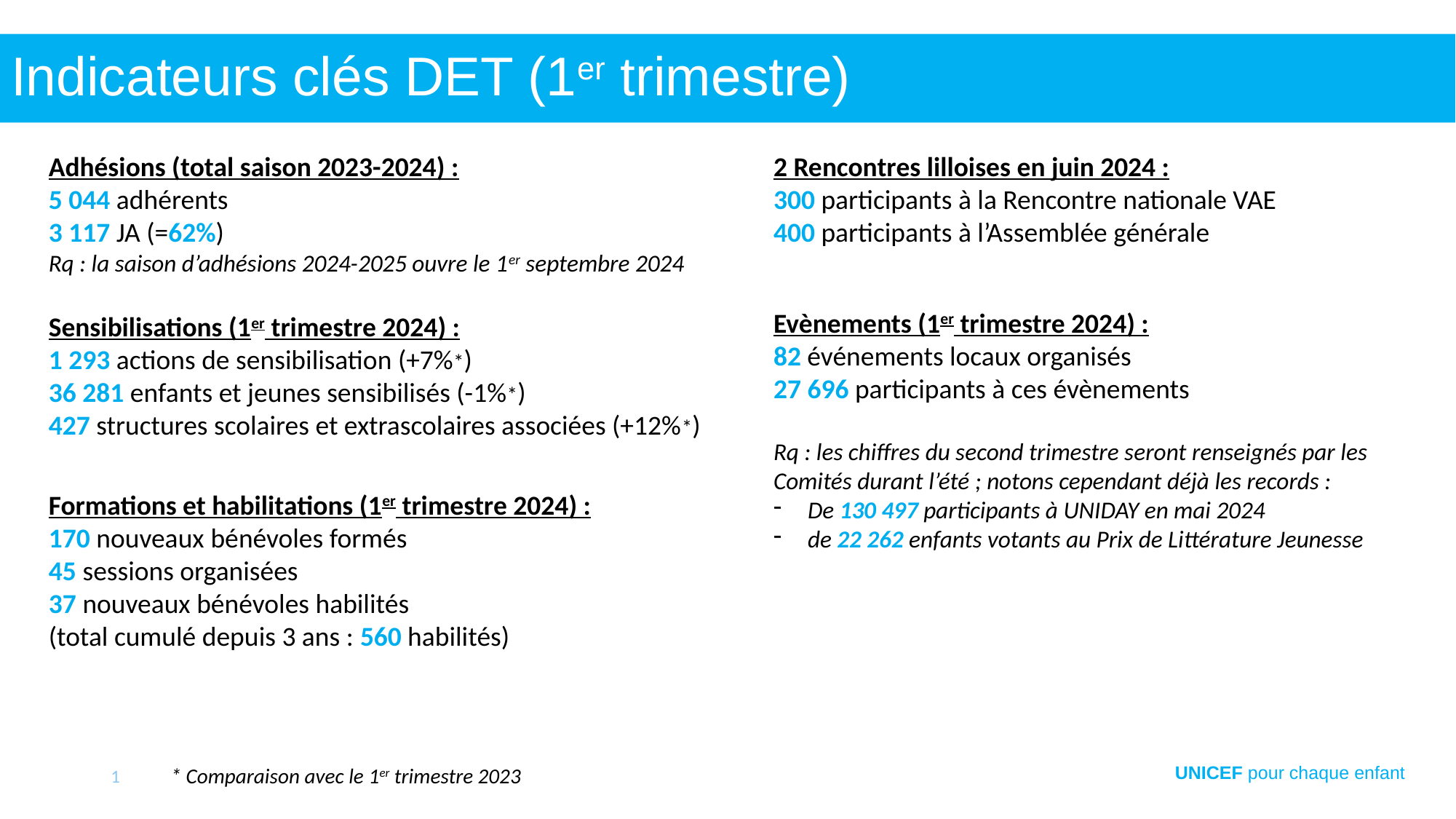

# Indicateurs clés DET (1er trimestre)
Adhésions (total saison 2023-2024) :
5 044 adhérents
3 117 JA (=62%)
Rq : la saison d’adhésions 2024-2025 ouvre le 1er septembre 2024

Sensibilisations (1er trimestre 2024) :
1 293 actions de sensibilisation (+7%*)
36 281 enfants et jeunes sensibilisés (-1%*)
427 structures scolaires et extrascolaires associées (+12%*)

2 Rencontres lilloises en juin 2024 :
300 participants à la Rencontre nationale VAE
400 participants à l’Assemblée générale

Evènements (1er trimestre 2024) :
82 événements locaux organisés
27 696 participants à ces évènements

Rq : les chiffres du second trimestre seront renseignés par les Comités durant l’été ; notons cependant déjà les records :
De 130 497 participants à UNIDAY en mai 2024
de 22 262 enfants votants au Prix de Littérature Jeunesse

Formations et habilitations (1er trimestre 2024) :
170 nouveaux bénévoles formés
45 sessions organisées
37 nouveaux bénévoles habilités
(total cumulé depuis 3 ans : 560 habilités)
1
* Comparaison avec le 1er trimestre 2023